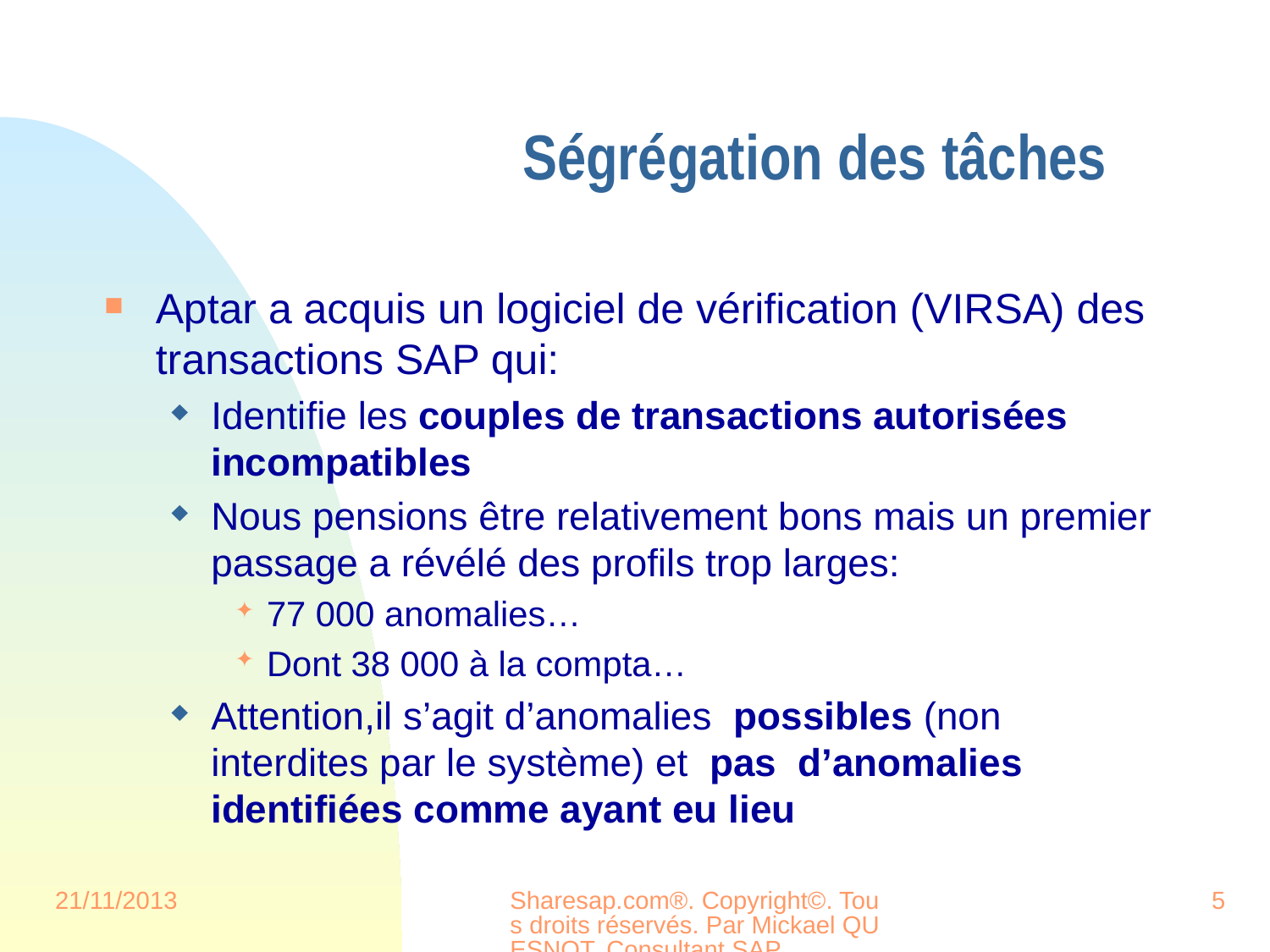

# Ségrégation des tâches
Aptar a acquis un logiciel de vérification (VIRSA) des transactions SAP qui:
Identifie les couples de transactions autorisées incompatibles
Nous pensions être relativement bons mais un premier passage a révélé des profils trop larges:
77 000 anomalies…
Dont 38 000 à la compta…
Attention,il s’agit d’anomalies  possibles (non interdites par le système) et  pas  d’anomalies identifiées comme ayant eu lieu
21/11/2013
Sharesap.com®. Copyright©. Tous droits réservés. Par Mickael QUESNOT, Consultant SAP
5